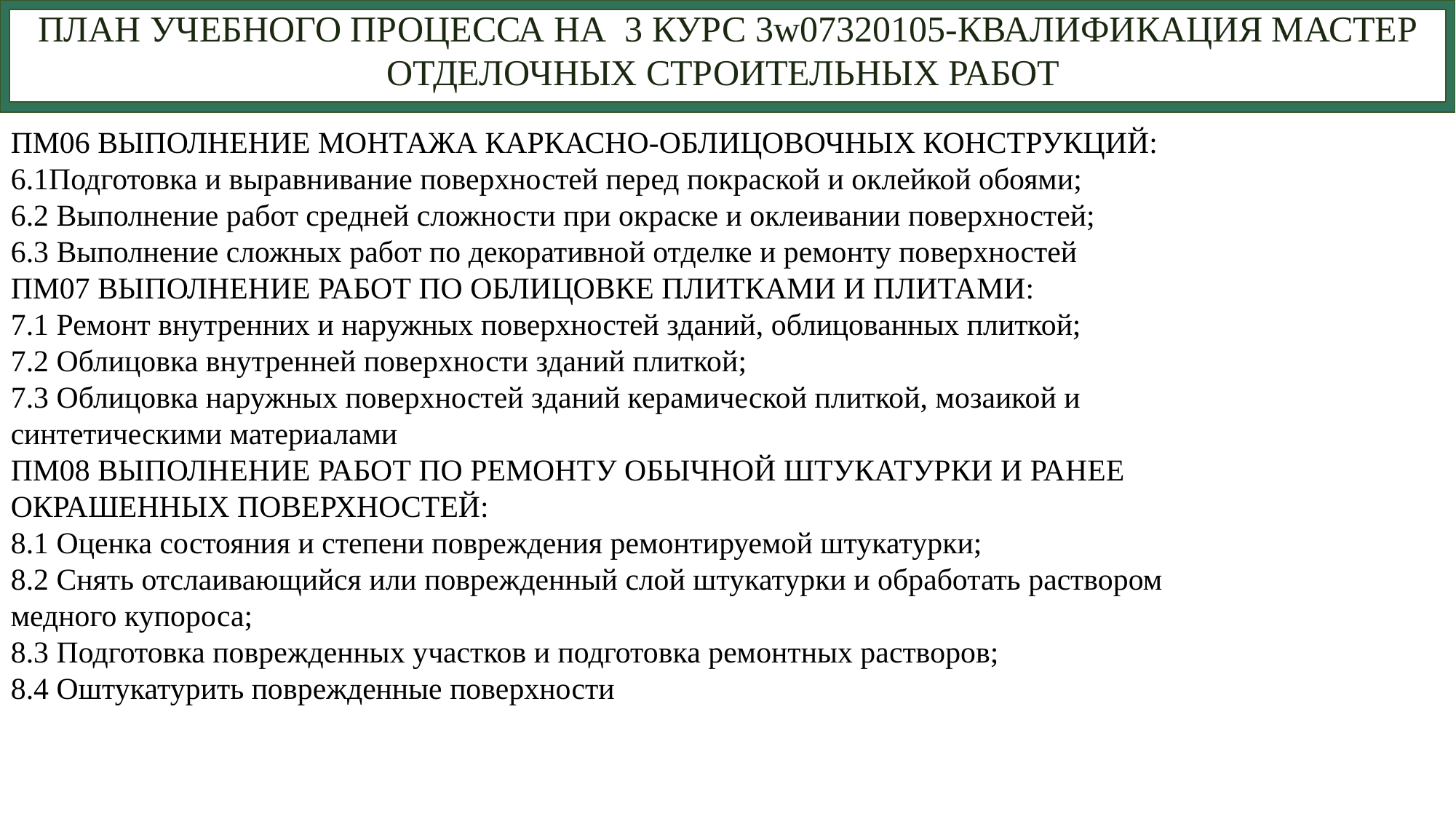

ПЛАН УЧЕБНОГО ПРОЦЕССА НА  3 КУРС 3w07320105-КВАЛИФИКАЦИЯ МАСТЕР ОТДЕЛОЧНЫХ СТРОИТЕЛЬНЫХ РАБОТ

ПМ06 ВЫПОЛНЕНИЕ МОНТАЖА КАРКАСНО-ОБЛИЦОВОЧНЫХ КОНСТРУКЦИЙ:
6.1Подготовка и выравнивание поверхностей перед покраской и оклейкой обоями;
6.2 Выполнение работ средней сложности при окраске и оклеивании поверхностей;
6.3 Выполнение сложных работ по декоративной отделке и ремонту поверхностей
ПМ07 ВЫПОЛНЕНИЕ РАБОТ ПО ОБЛИЦОВКЕ ПЛИТКАМИ И ПЛИТАМИ:
7.1 Ремонт внутренних и наружных поверхностей зданий, облицованных плиткой;
7.2 Облицовка внутренней поверхности зданий плиткой;
7.3 Облицовка наружных поверхностей зданий керамической плиткой, мозаикой и синтетическими материалами
ПМ08 ВЫПОЛНЕНИЕ РАБОТ ПО РЕМОНТУ ОБЫЧНОЙ ШТУКАТУРКИ И РАНЕЕ ОКРАШЕННЫХ ПОВЕРХНОСТЕЙ:
8.1 Оценка состояния и степени повреждения ремонтируемой штукатурки;
8.2 Снять отслаивающийся или поврежденный слой штукатурки и обработать раствором медного купороса;
8.3 Подготовка поврежденных участков и подготовка ремонтных растворов;
8.4 Оштукатурить поврежденные поверхности